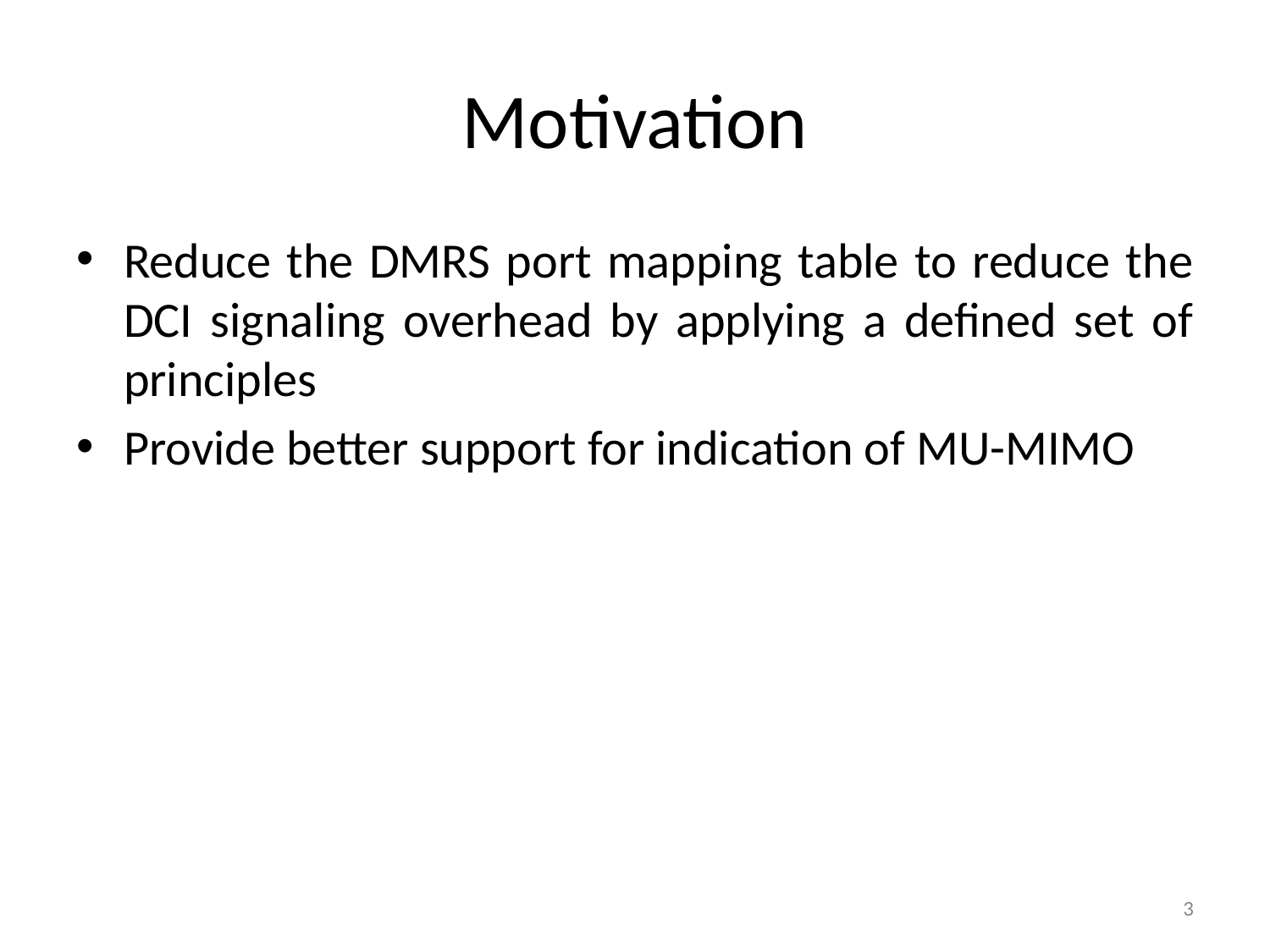

# Motivation
Reduce the DMRS port mapping table to reduce the DCI signaling overhead by applying a defined set of principles
Provide better support for indication of MU-MIMO

3